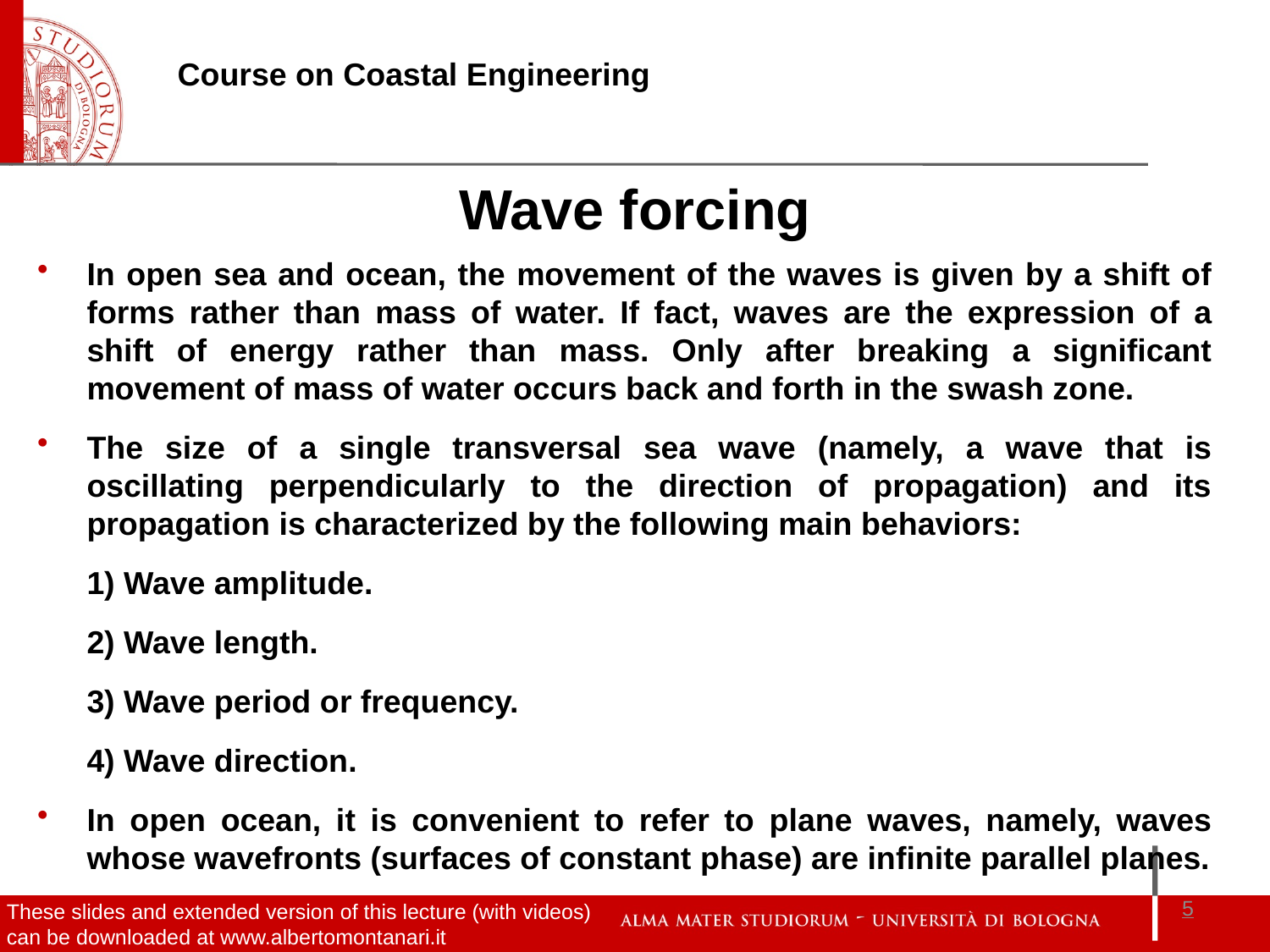

Wave forcing
In open sea and ocean, the movement of the waves is given by a shift of forms rather than mass of water. If fact, waves are the expression of a shift of energy rather than mass. Only after breaking a significant movement of mass of water occurs back and forth in the swash zone.
The size of a single transversal sea wave (namely, a wave that is oscillating perpendicularly to the direction of propagation) and its propagation is characterized by the following main behaviors:
	1) Wave amplitude.
	2) Wave length.
	3) Wave period or frequency.
	4) Wave direction.
In open ocean, it is convenient to refer to plane waves, namely, waves whose wavefronts (surfaces of constant phase) are infinite parallel planes.
5